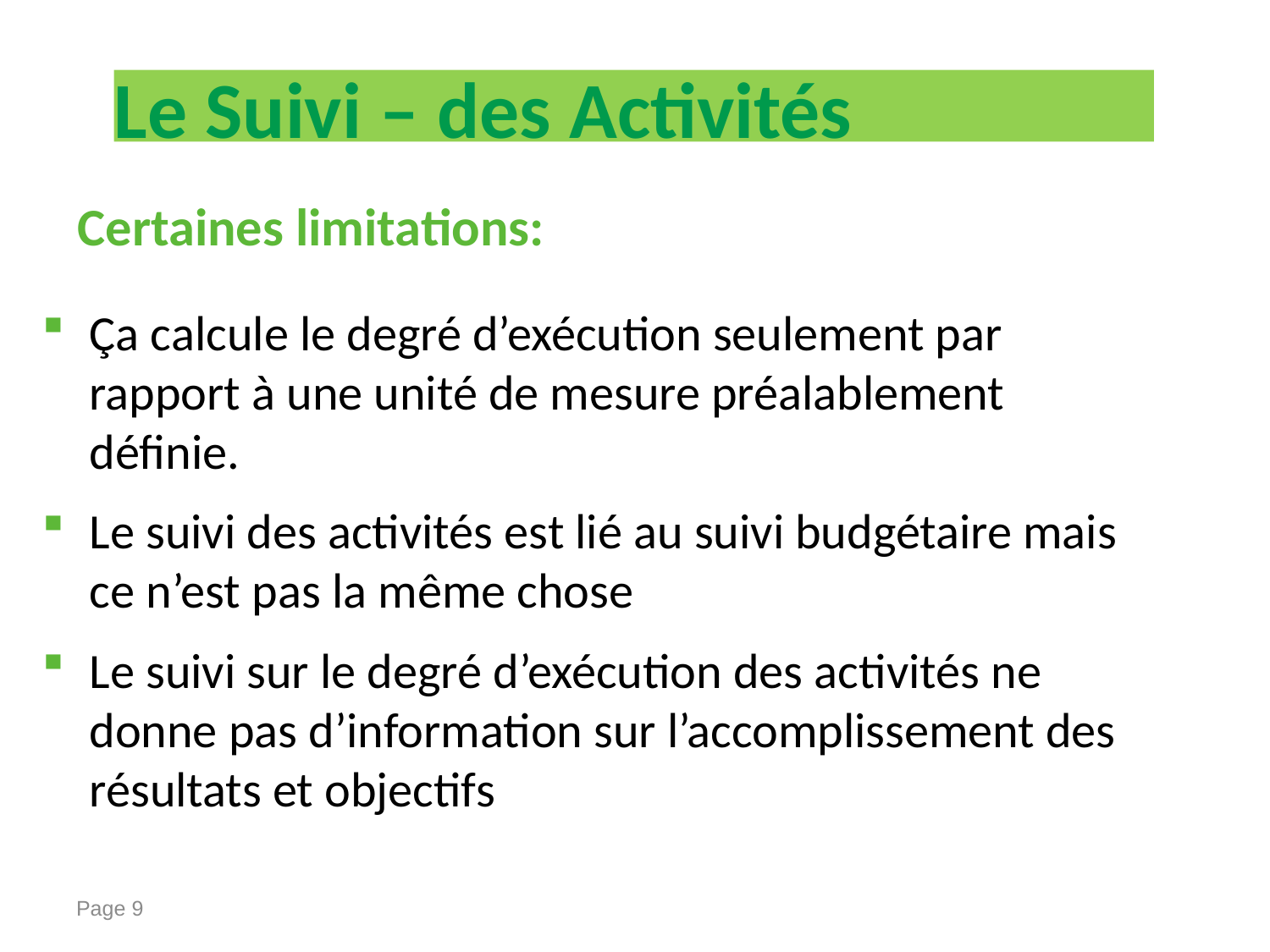

Le Suivi – des Activités
# Certaines limitations:
Ça calcule le degré d’exécution seulement par rapport à une unité de mesure préalablement définie.
Le suivi des activités est lié au suivi budgétaire mais ce n’est pas la même chose
Le suivi sur le degré d’exécution des activités ne donne pas d’information sur l’accomplissement des résultats et objectifs

Page 9